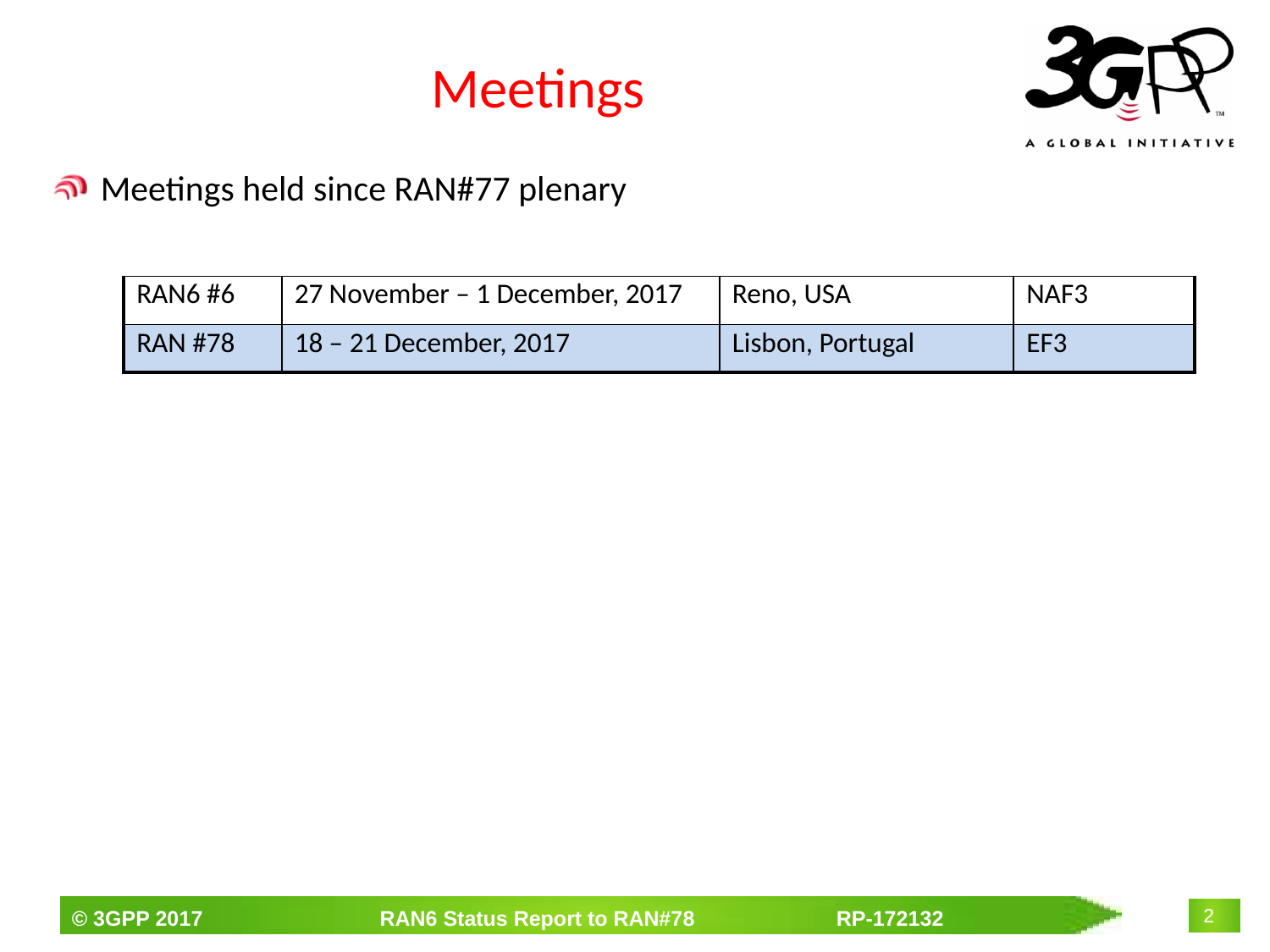

# Meetings
Meetings held since RAN#77 plenary

| RAN6 #6 | 27 November – 1 December, 2017 | Reno, USA | NAF3 |
| --- | --- | --- | --- |
| RAN #78 | 18 – 21 December, 2017 | Lisbon, Portugal | EF3 |